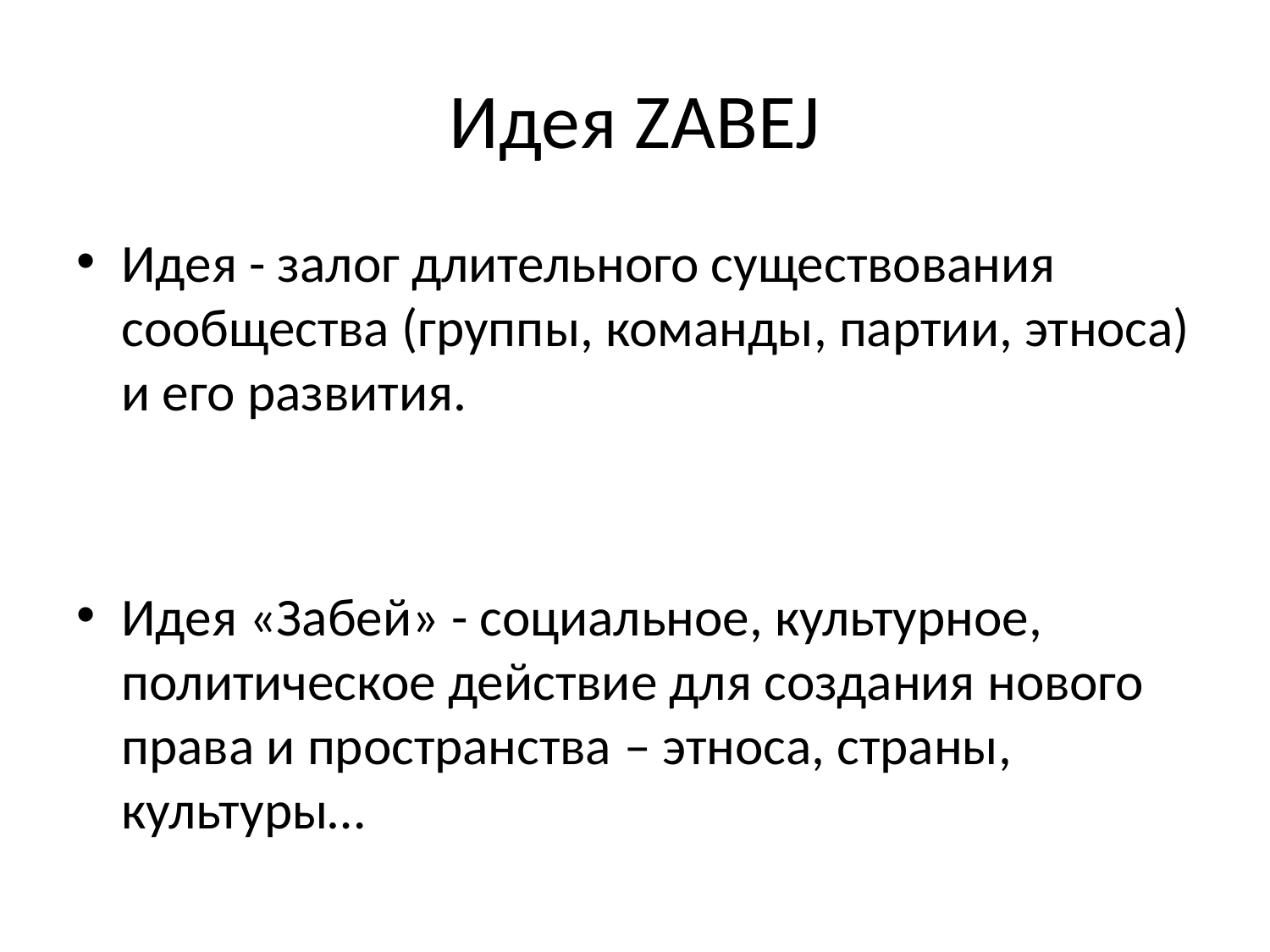

# Идея ZABEJ
Идея - залог длительного существования сообщества (группы, команды, партии, этноса) и его развития.

Идея «Забей» - социальное, культурное, политическое действие для создания нового права и пространства – этноса, страны, культуры…